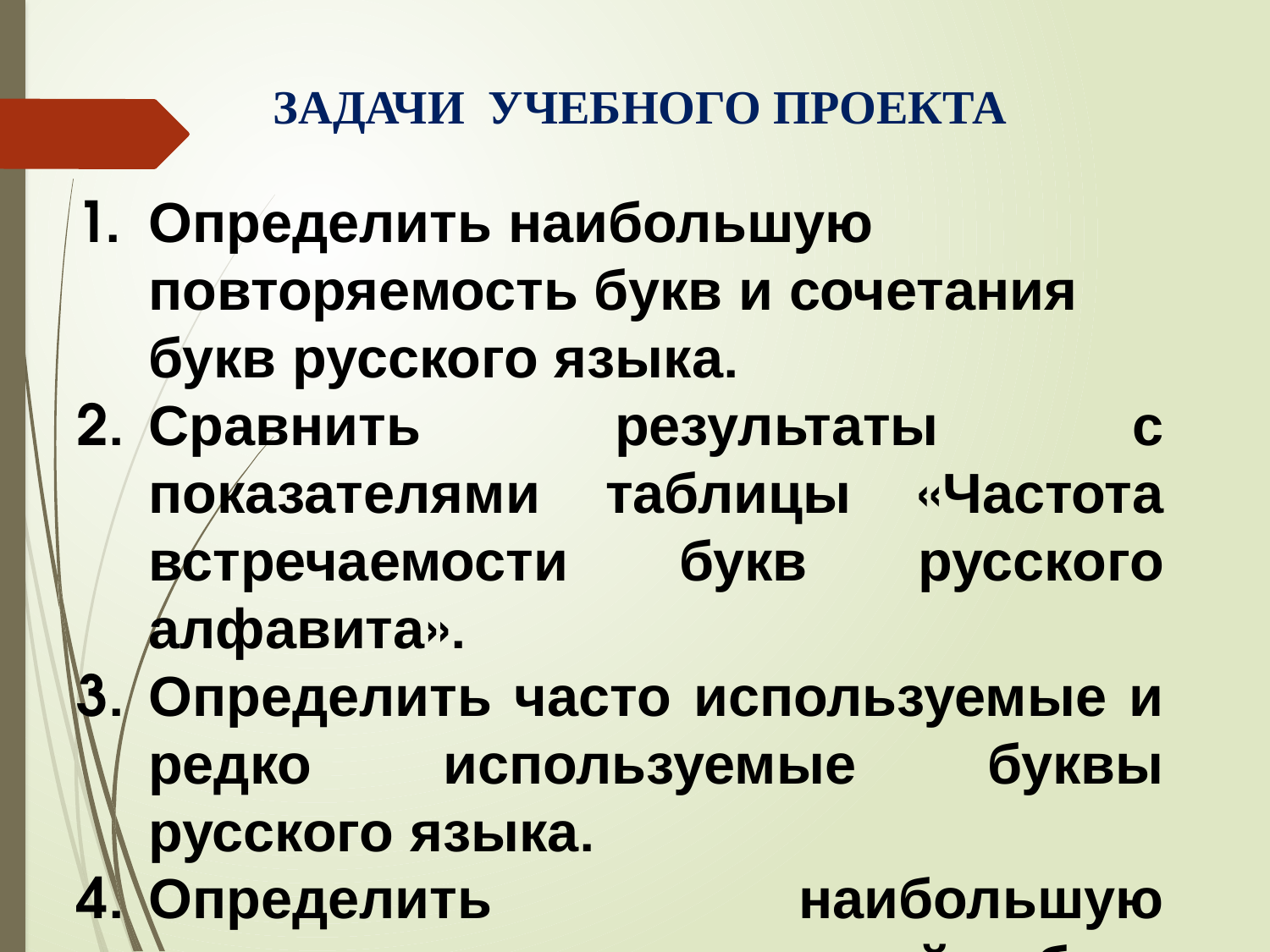

Задачи  учебного проекта
Определить наибольшую повторяемость букв и сочетания букв русского языка.
Сравнить результаты с показателями таблицы «Частота встречаемости букв русского алфавита».
Определить часто используемые и редко используемые буквы русского языка.
Определить наибольшую повторяемость сочетаний букв русского алфавита.